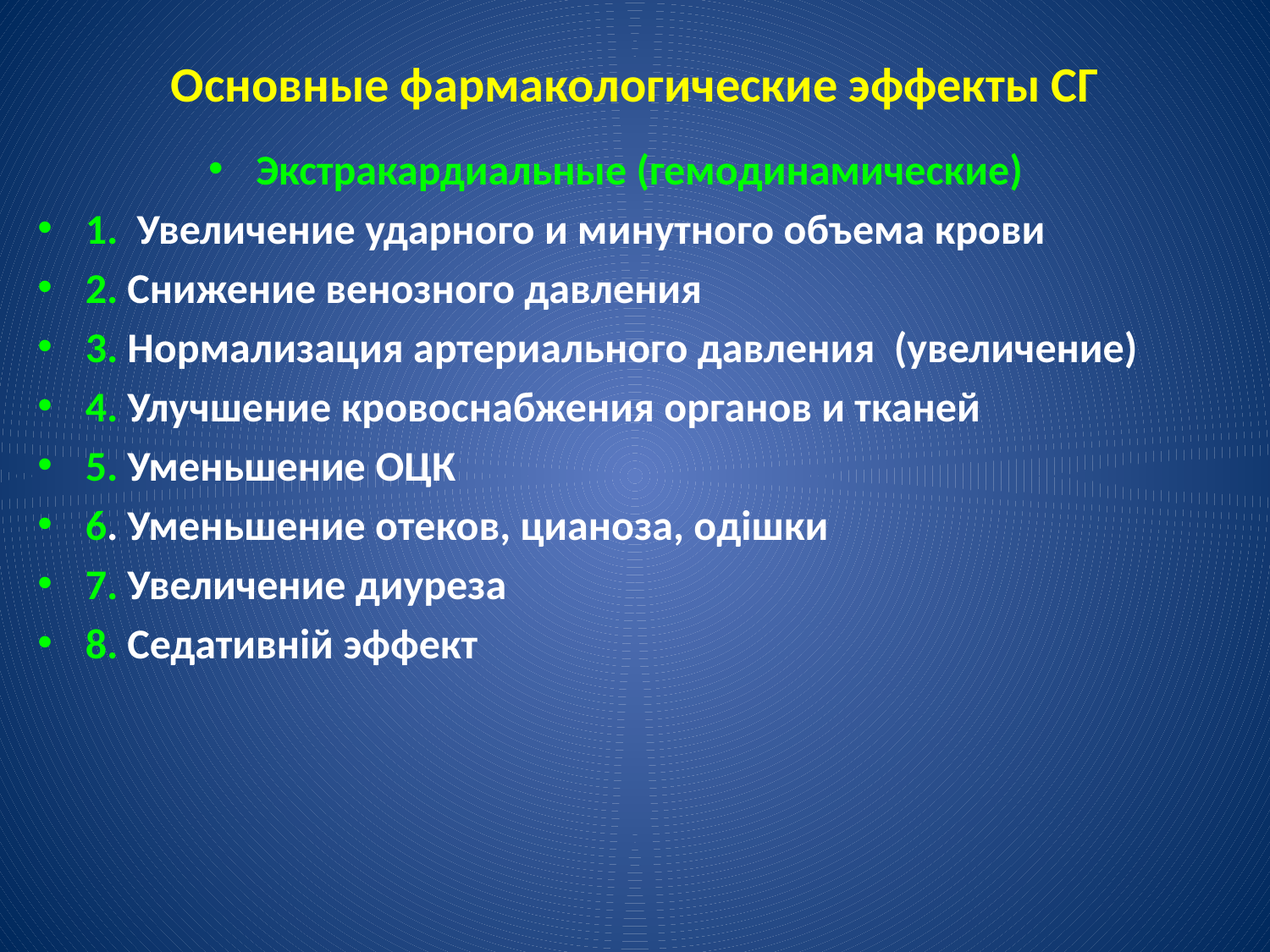

# Основные фармакологические эффекты СГ
Экстракардиальные (гемодинамические)
1.  Увеличение ударного и минутного объема крови
2. Снижение венозного давления
3. Нормализация артериального давления  (увеличение)
4. Улучшение кровоснабжения органов и тканей
5. Уменьшение ОЦК
6. Уменьшение отеков, цианоза, одішки
7. Увеличение диуреза
8. Седативній эффект